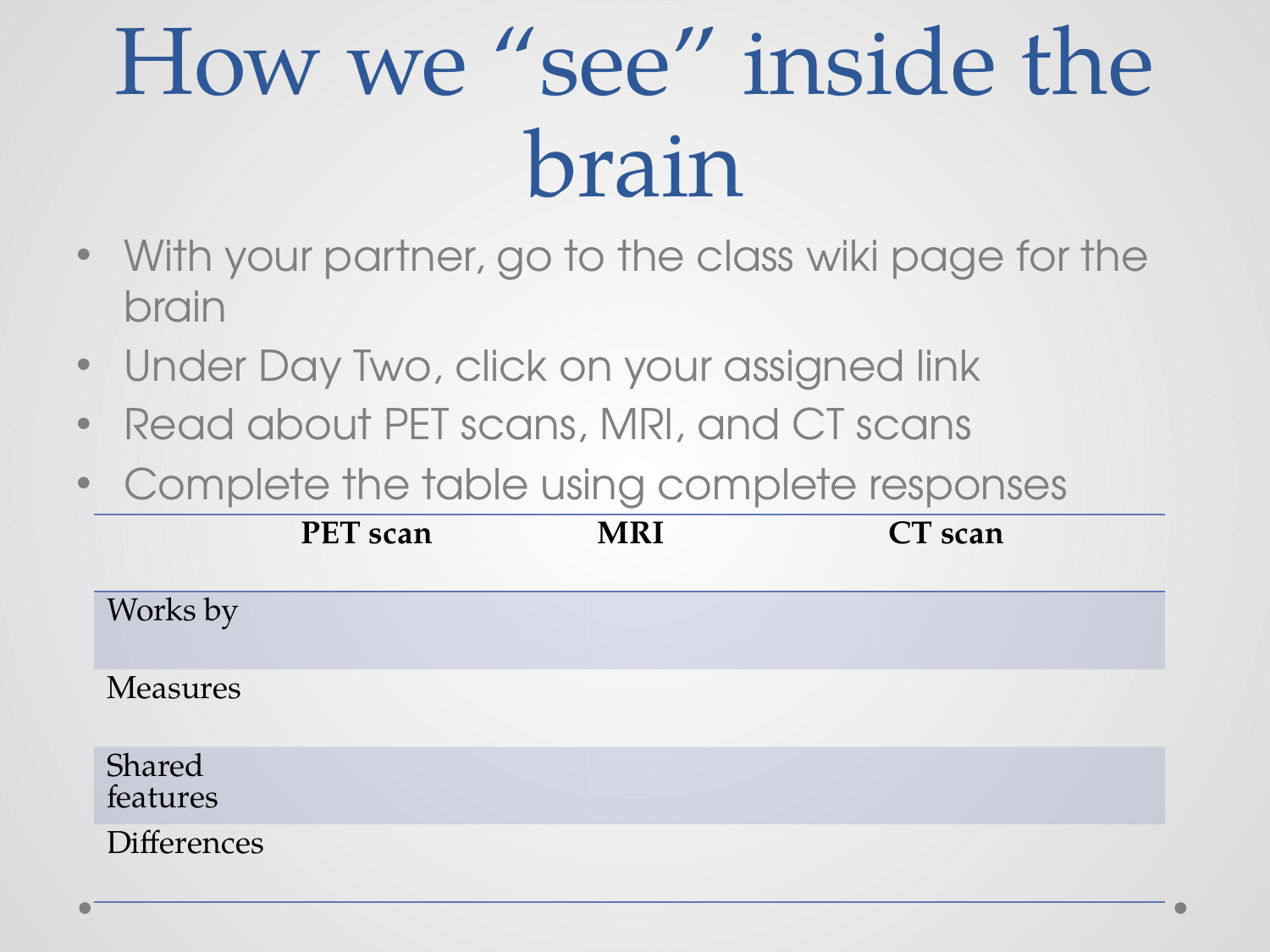

# How we “see” inside the brain
With your partner, go to the class wiki page for the brain
Under Day Two, click on your assigned link
Read about PET scans, MRI, and CT scans
Complete the table using complete responses

|  | PET scan | MRI | CT scan |
| --- | --- | --- | --- |
| Works by |  |  |  |
| Measures |  |  |  |
| Shared features |  |  |  |
| Differences |  |  |  |